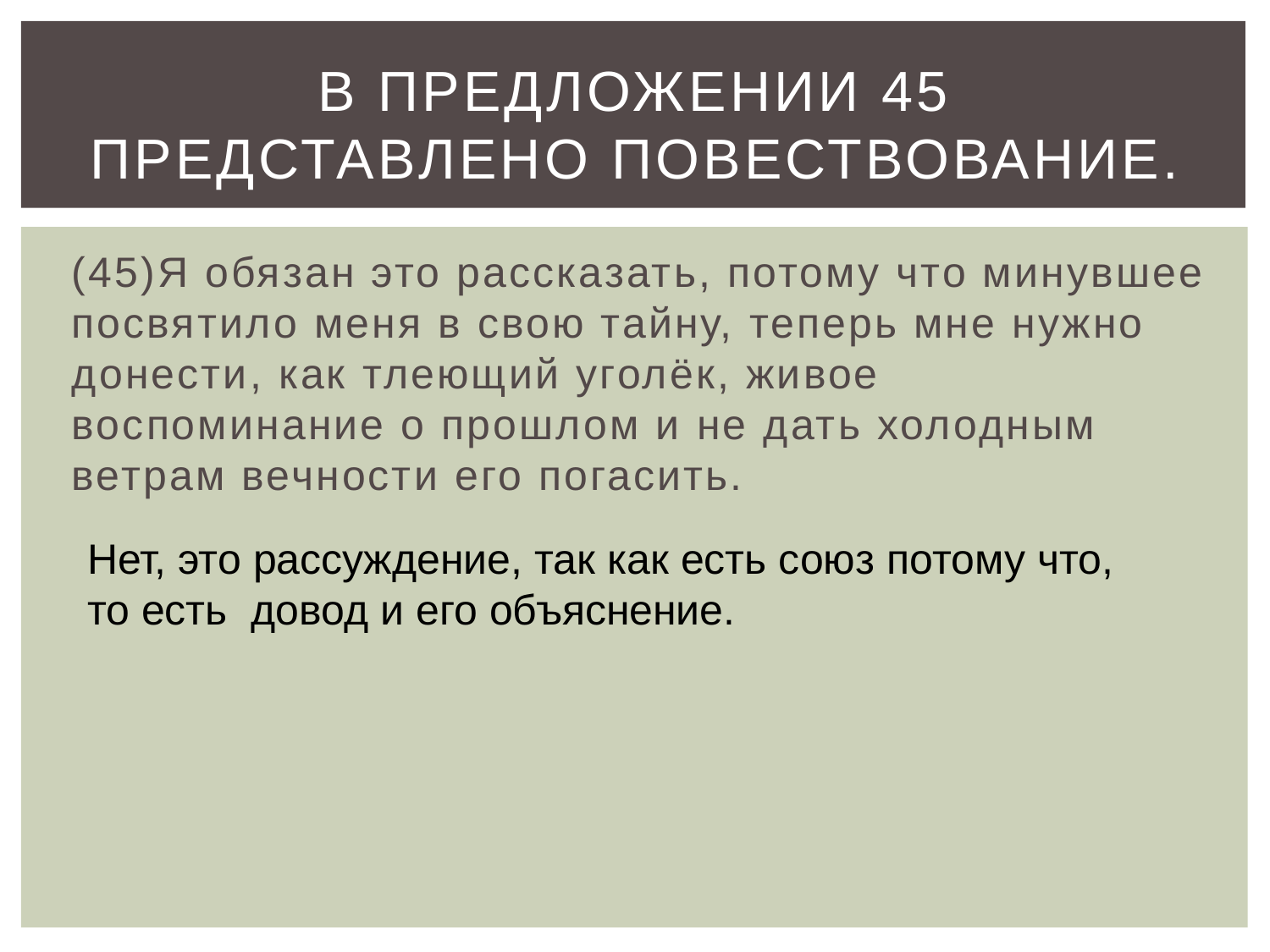

# В предложении 45 представлено повествование.
(45)Я обязан это рассказать, потому что минувшее посвятило меня в свою тайну, теперь мне нужно донести, как тлеющий уголёк, живое воспоминание о прошлом и не дать холодным ветрам вечности его погасить.
Нет, это рассуждение, так как есть союз потому что, то есть  довод и его объяснение.